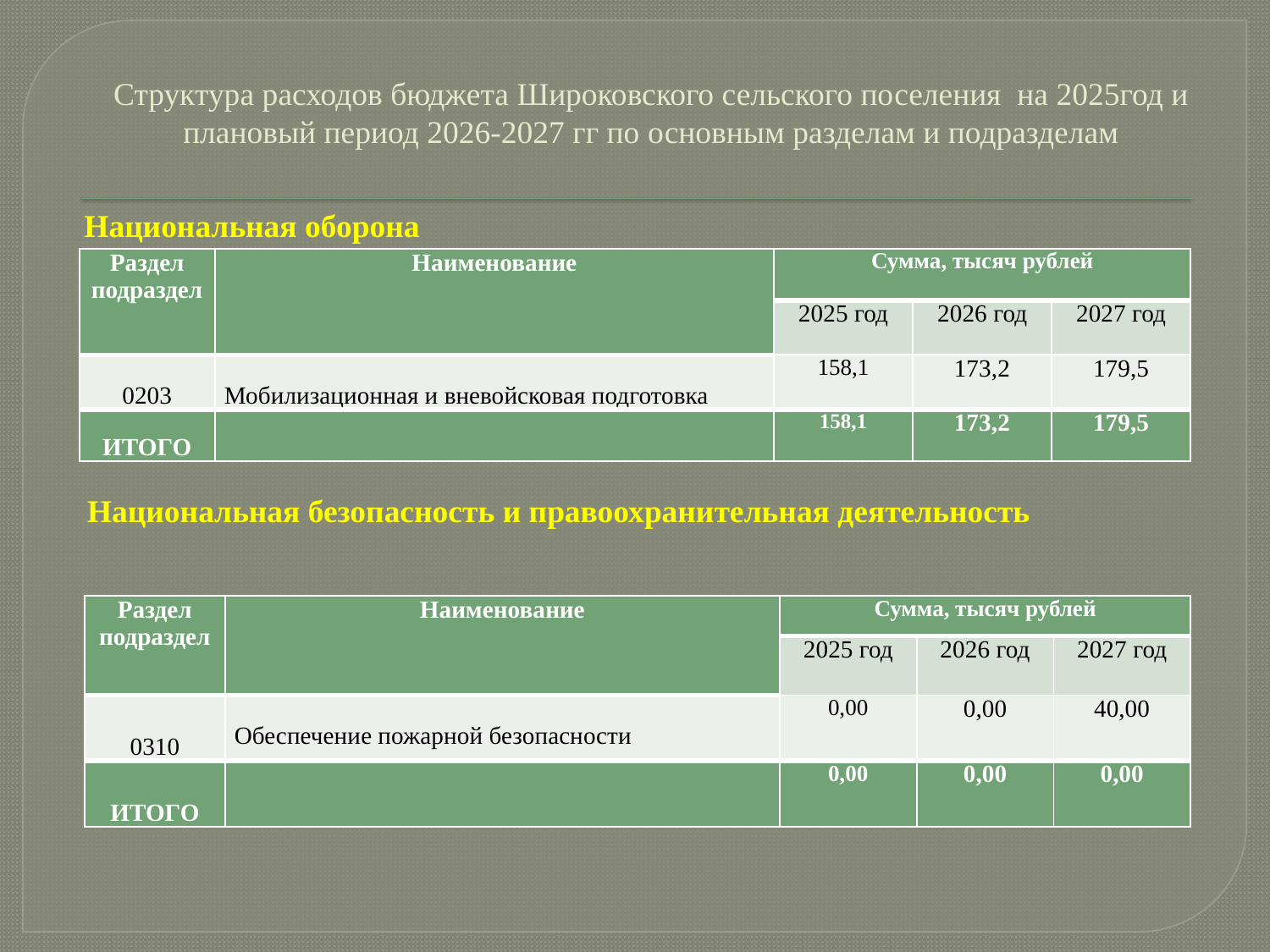

# Структура расходов бюджета Широковского сельского поселения  на 2025год и плановый период 2026-2027 гг по основным разделам и подразделам
Национальная оборона
| Раздел подраздел | Наименование | Сумма, тысяч рублей |  |  |
| --- | --- | --- | --- | --- |
|  |  | 2025 год | 2026 год | 2027 год |
| 0203 | Мобилизационная и вневойсковая подготовка | 158,1 | 173,2 | 179,5 |
| ИТОГО |  | 158,1 | 173,2 | 179,5 |
Национальная безопасность и правоохранительная деятельность
| Раздел подраздел | Наименование | Сумма, тысяч рублей |  |  |
| --- | --- | --- | --- | --- |
|  |  | 2025 год | 2026 год | 2027 год |
| 0310 | Обеспечение пожарной безопасности | 0,00 | 0,00 | 40,00 |
| ИТОГО |  | 0,00 | 0,00 | 0,00 |